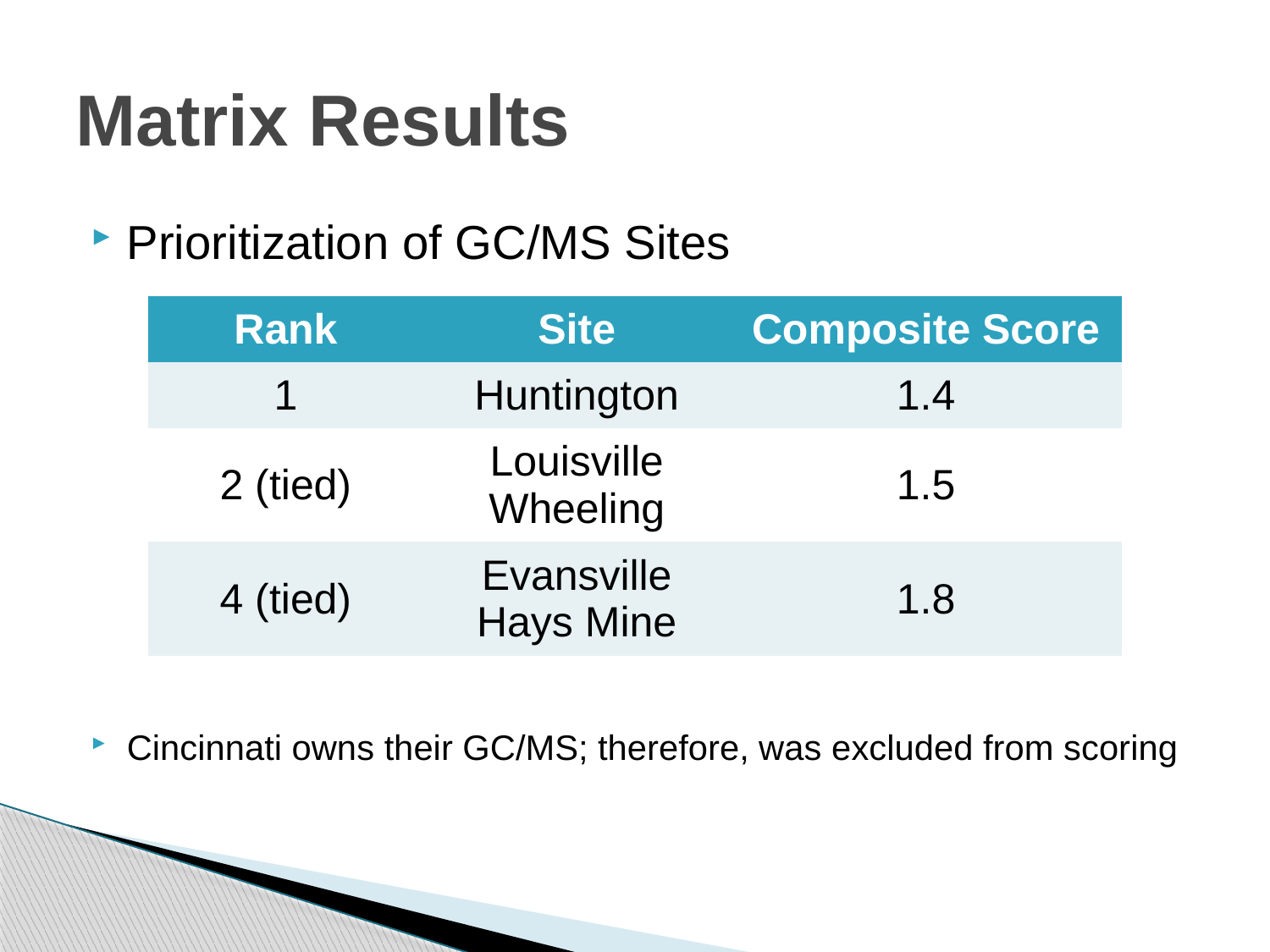

# Matrix Results
Prioritization of GC/MS Sites

Cincinnati owns their GC/MS; therefore, was excluded from scoring

| Rank | Site | Composite Score |
| --- | --- | --- |
| 1 | Huntington | 1.4 |
| 2 (tied) | Louisville Wheeling | 1.5 |
| 4 (tied) | Evansville Hays Mine | 1.8 |